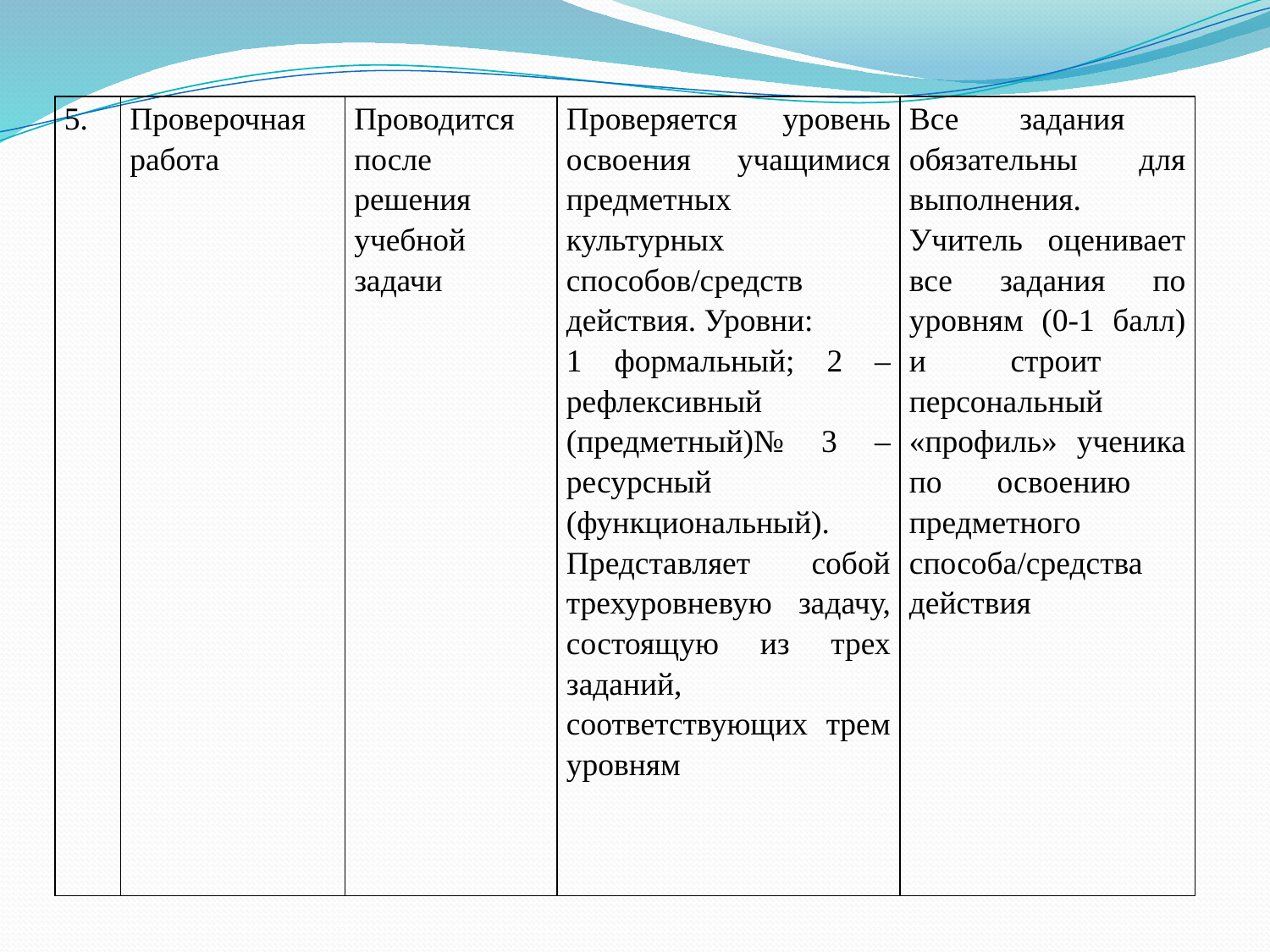

| 5. | Проверочная работа | Проводится после решения учебной задачи | Проверяется уровень освоения учащимися предметных культурных способов/средств действия. Уровни: 1 формальный; 2 –рефлексивный (предметный)№ 3 – ресурсный (функциональный). Представляет собой трехуровневую задачу, состоящую из трех заданий, соответствующих трем уровням | Все задания обязательны для выполнения. Учитель оценивает все задания по уровням (0-1 балл) и строит персональный «профиль» ученика по освоению предметного способа/средства действия |
| --- | --- | --- | --- | --- |